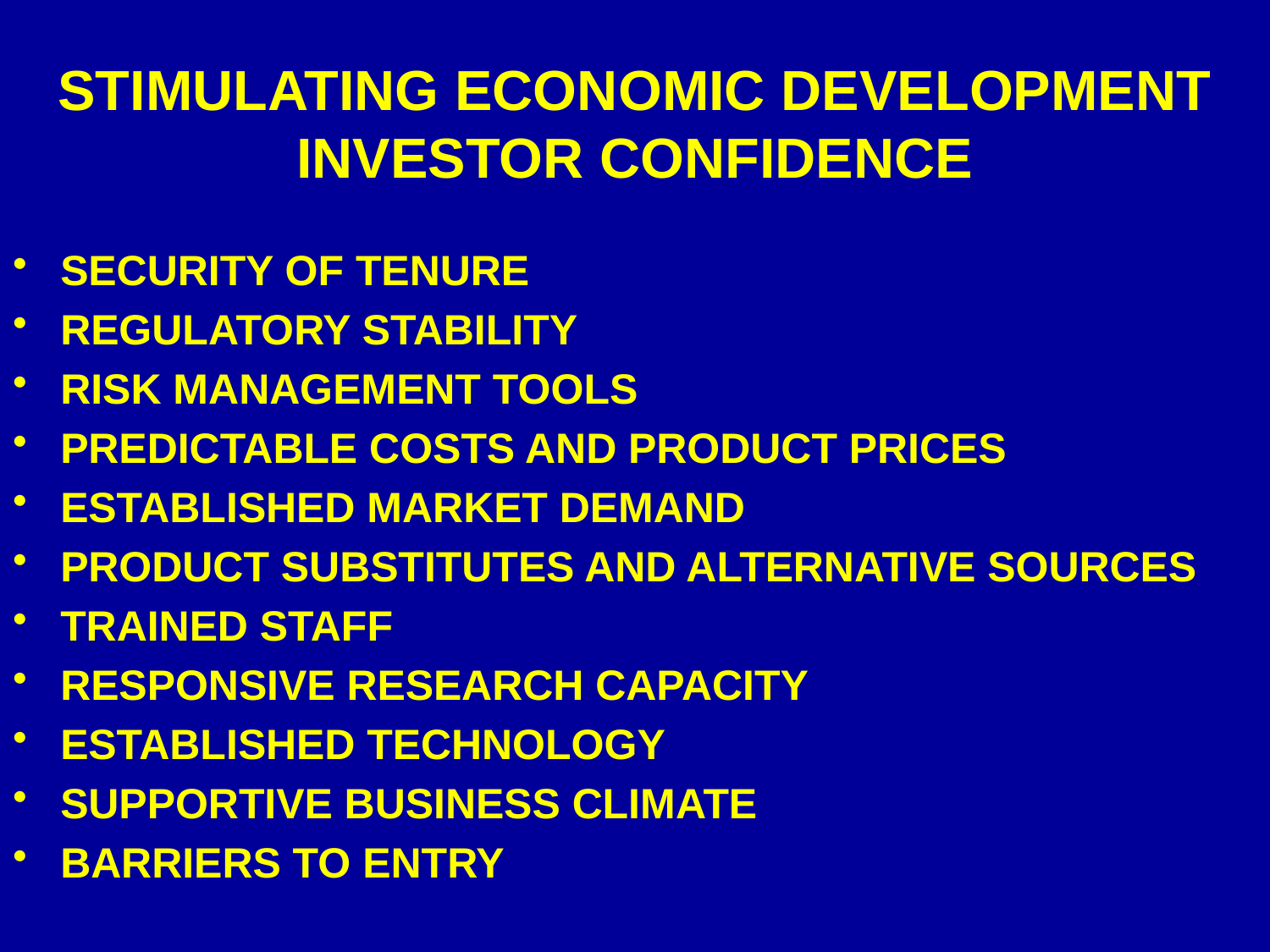

# STIMULATING ECONOMIC DEVELOPMENT INVESTOR CONFIDENCE

SECURITY OF TENURE
REGULATORY STABILITY
RISK MANAGEMENT TOOLS
PREDICTABLE COSTS AND PRODUCT PRICES
ESTABLISHED MARKET DEMAND
PRODUCT SUBSTITUTES AND ALTERNATIVE SOURCES
TRAINED STAFF
RESPONSIVE RESEARCH CAPACITY
ESTABLISHED TECHNOLOGY
SUPPORTIVE BUSINESS CLIMATE
BARRIERS TO ENTRY